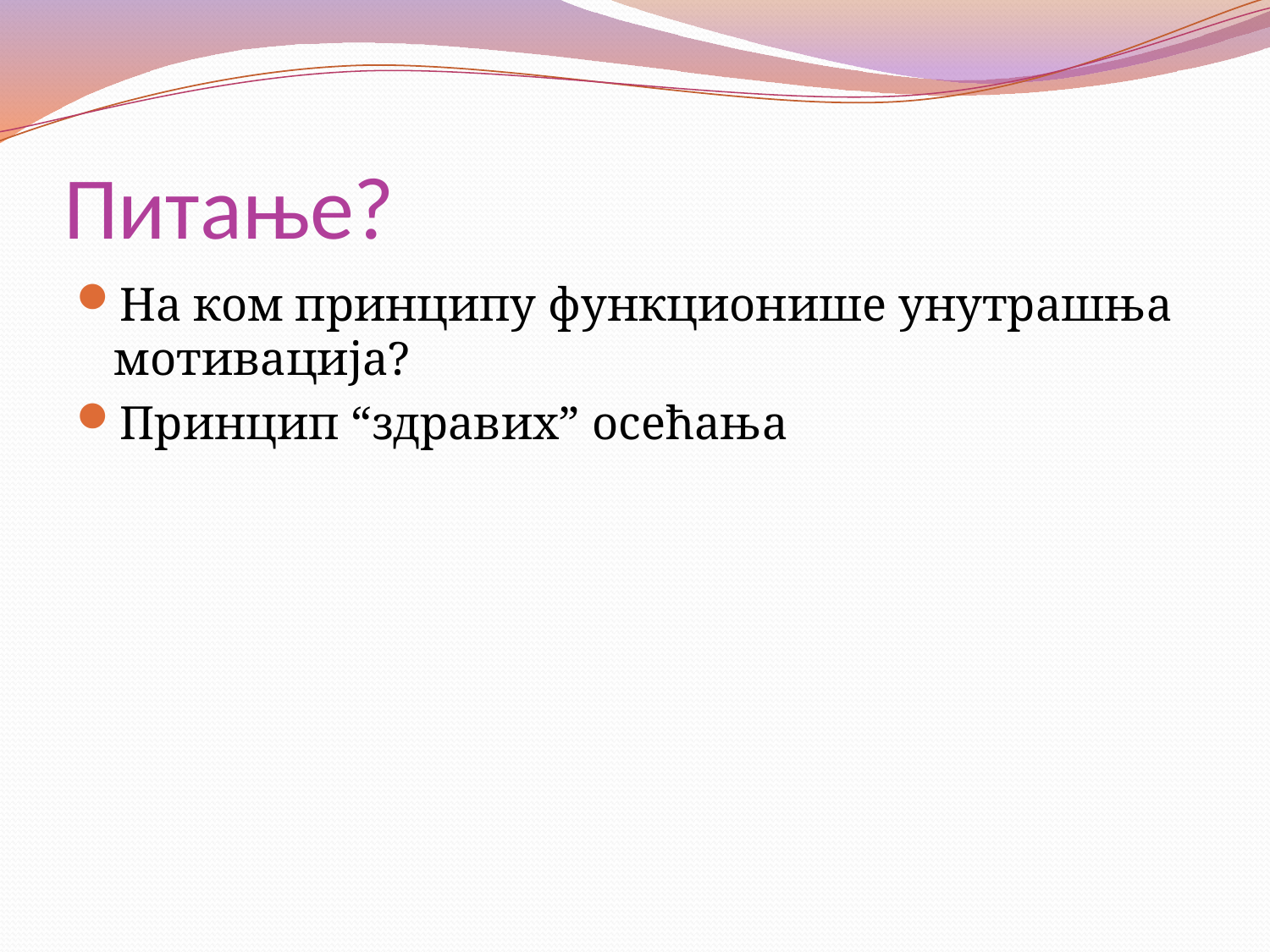

# Питање?
На ком принципу функционише унутрашња мотивација?
Принцип “здравих” осећања